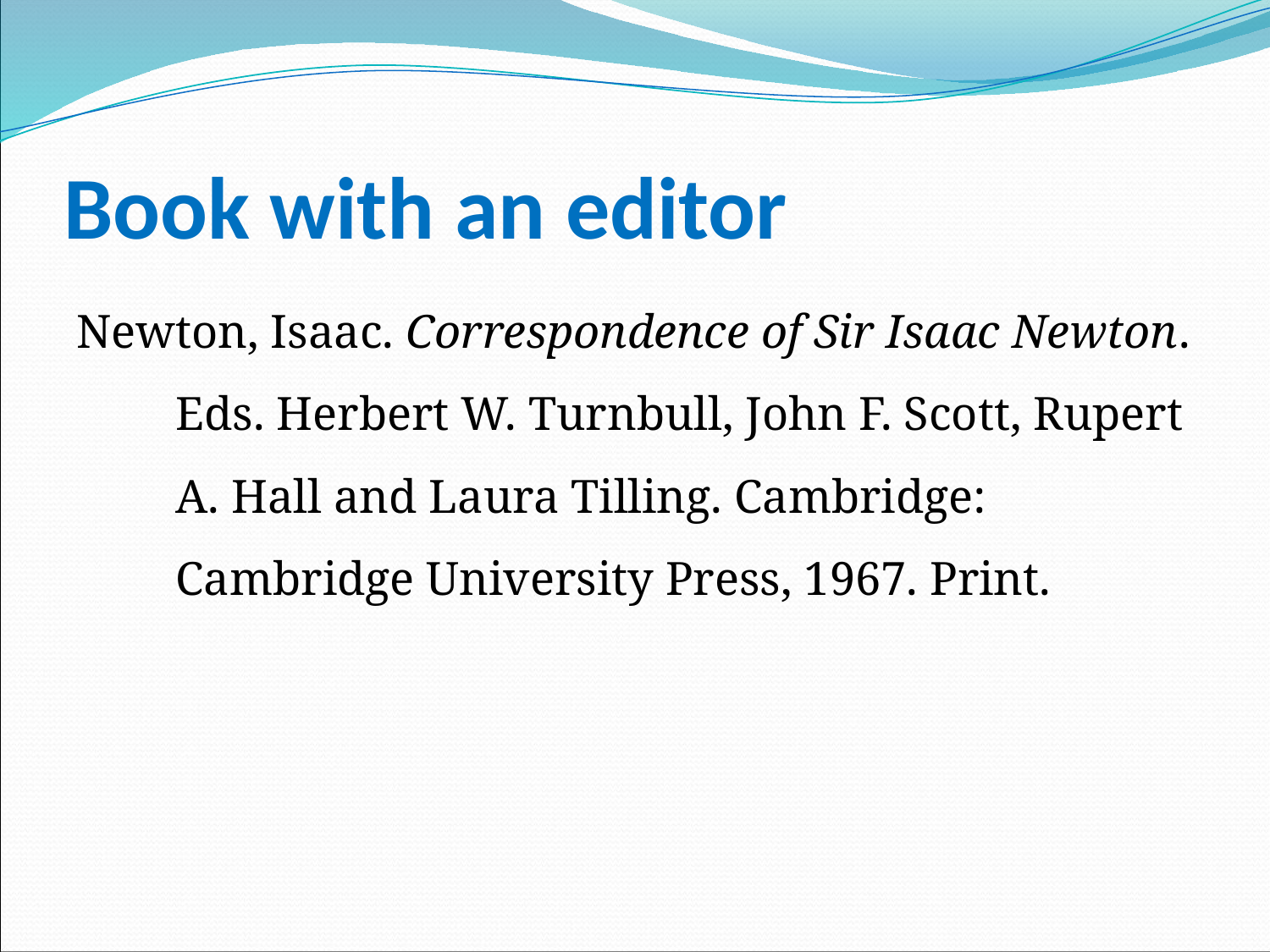

# Book with an editor
Newton, Isaac. Correspondence of Sir Isaac Newton. Eds. Herbert W. Turnbull, John F. Scott, Rupert A. Hall and Laura Tilling. Cambridge: Cambridge University Press, 1967. Print.